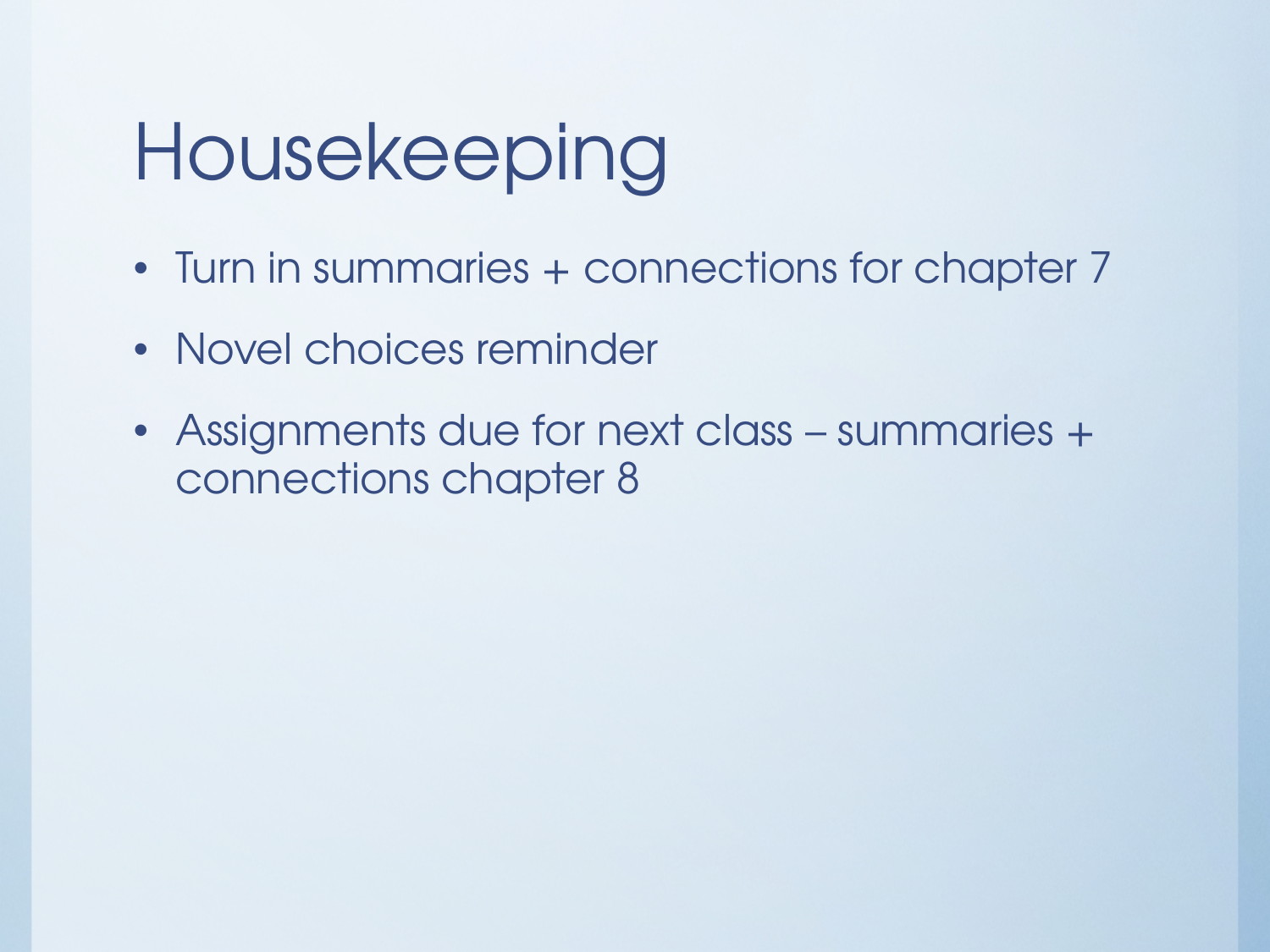

# Housekeeping
Turn in summaries + connections for chapter 7
Novel choices reminder
Assignments due for next class – summaries + connections chapter 8